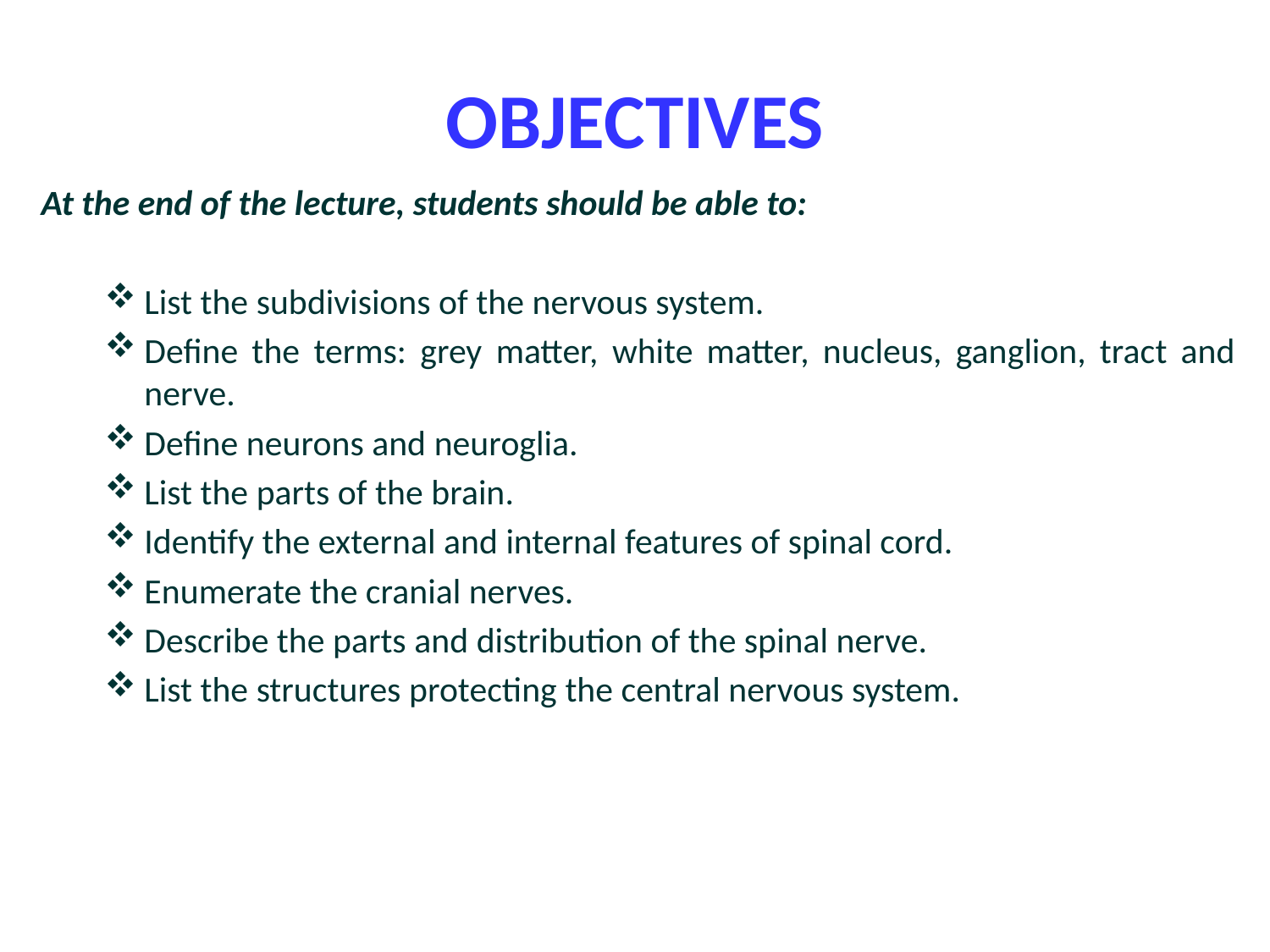

# OBJECTIVES
At the end of the lecture, students should be able to:

List the subdivisions of the nervous system.
Define the terms: grey matter, white matter, nucleus, ganglion, tract and nerve.
Define neurons and neuroglia.
List the parts of the brain.
Identify the external and internal features of spinal cord.
Enumerate the cranial nerves.
Describe the parts and distribution of the spinal nerve.
List the structures protecting the central nervous system.